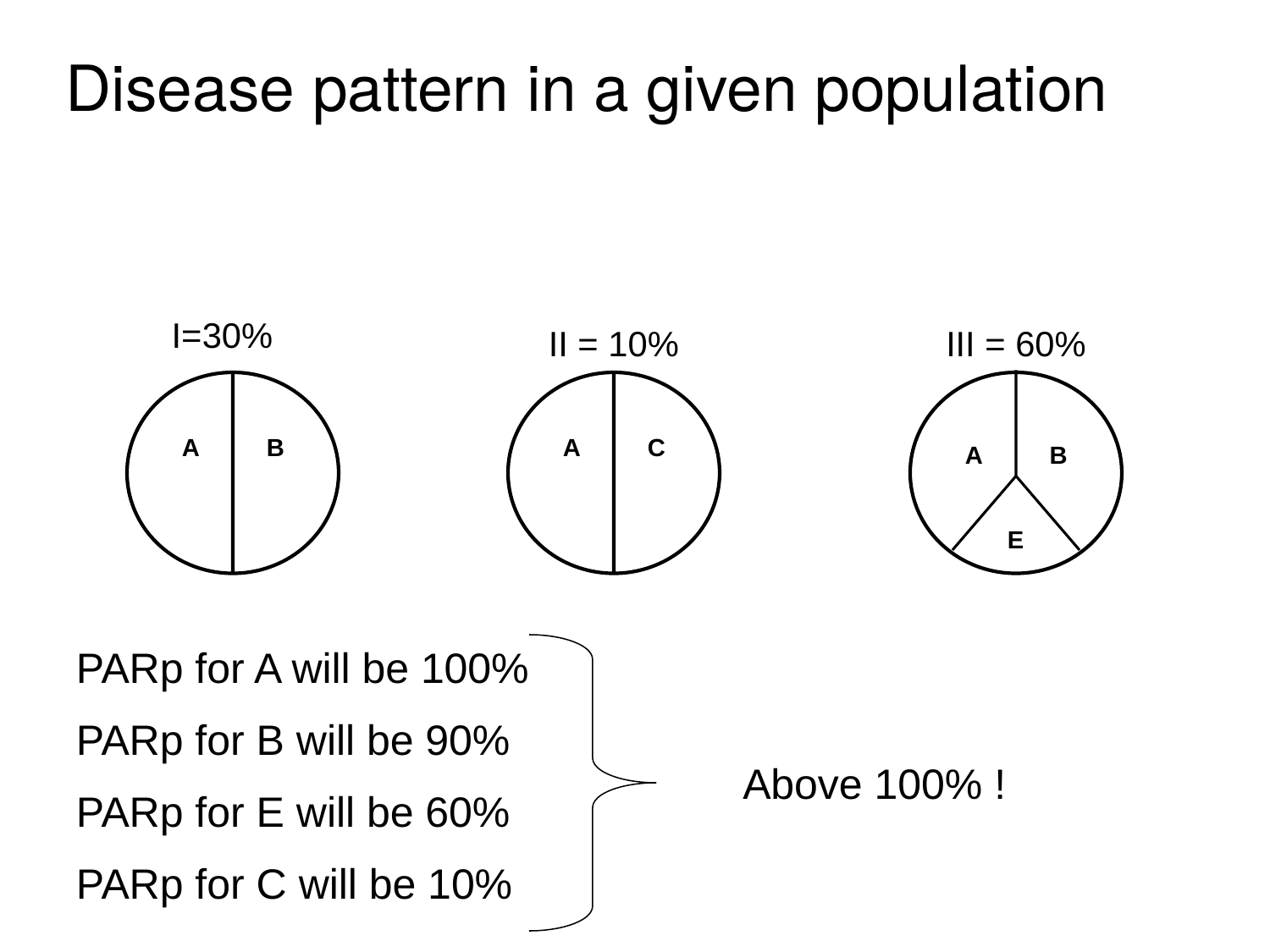

Disease pattern in a given population
I=30%
II = 10%
III = 60%

A
C

A
B
A
B

E
PARp for A will be 100%
PARp for B will be 90%
PARp for E will be 60%
PARp for C will be 10%

Above 100% !